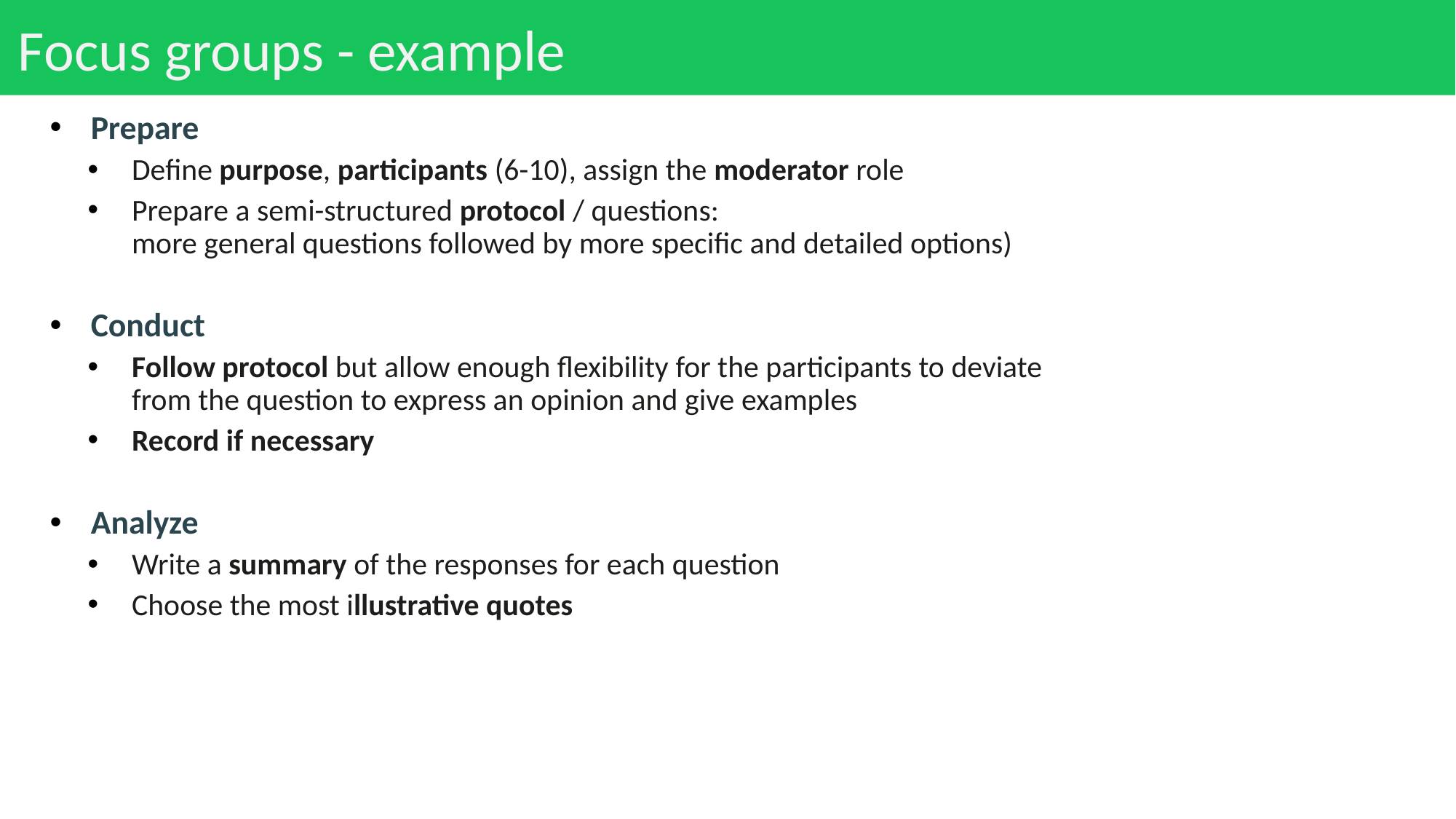

# Focus groups - example
Prepare
Define purpose, participants (6-10), assign the moderator role
Prepare a semi-structured protocol / questions:
more general questions followed by more specific and detailed options)
Conduct
Follow protocol but allow enough flexibility for the participants to deviate
from the question to express an opinion and give examples
Record if necessary
Analyze
Write a summary of the responses for each question
Choose the most illustrative quotes